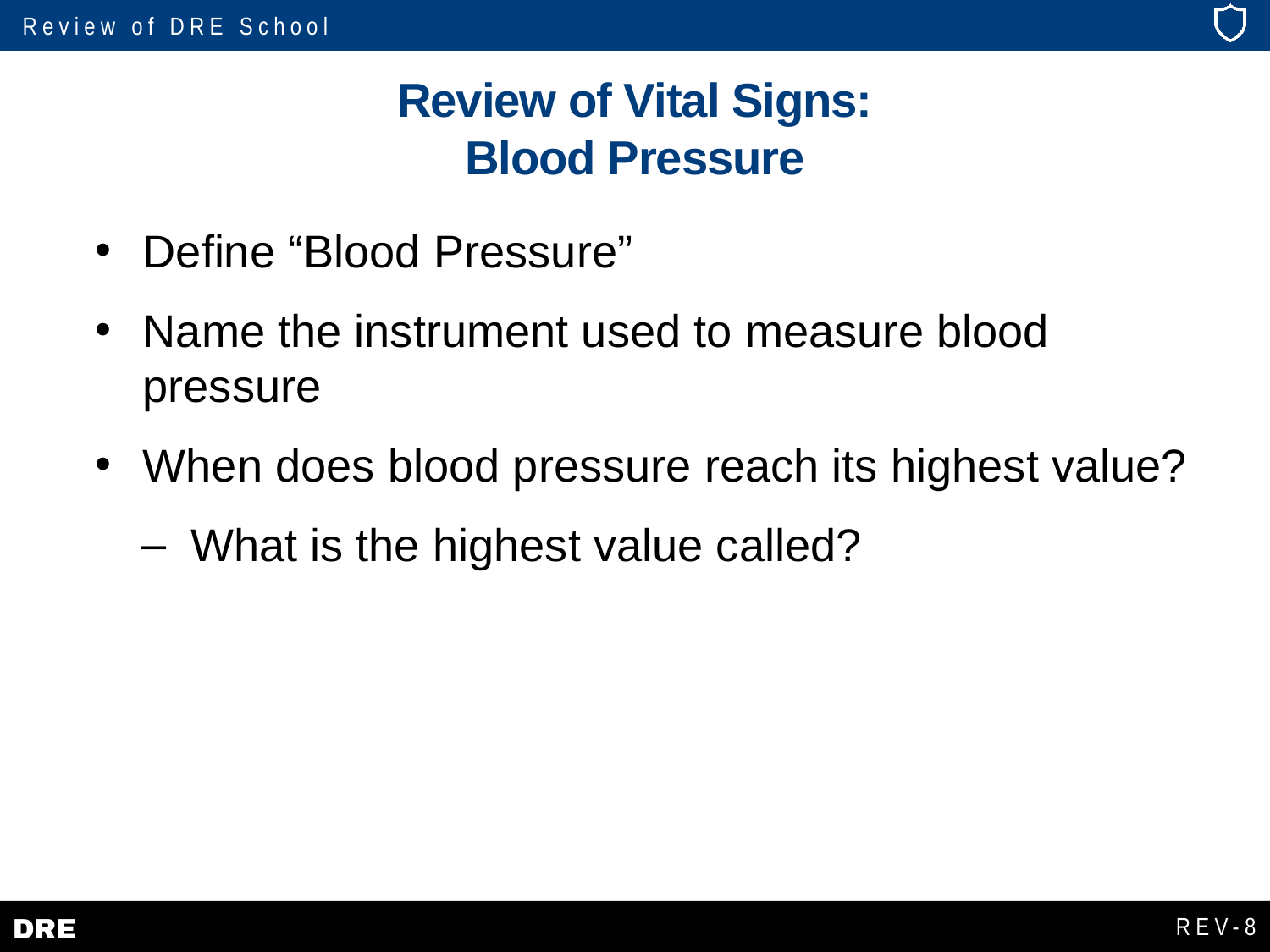

# Review of Vital Signs: Blood Pressure
Define “Blood Pressure”
Name the instrument used to measure blood pressure
When does blood pressure reach its highest value?
What is the highest value called?

REV-8